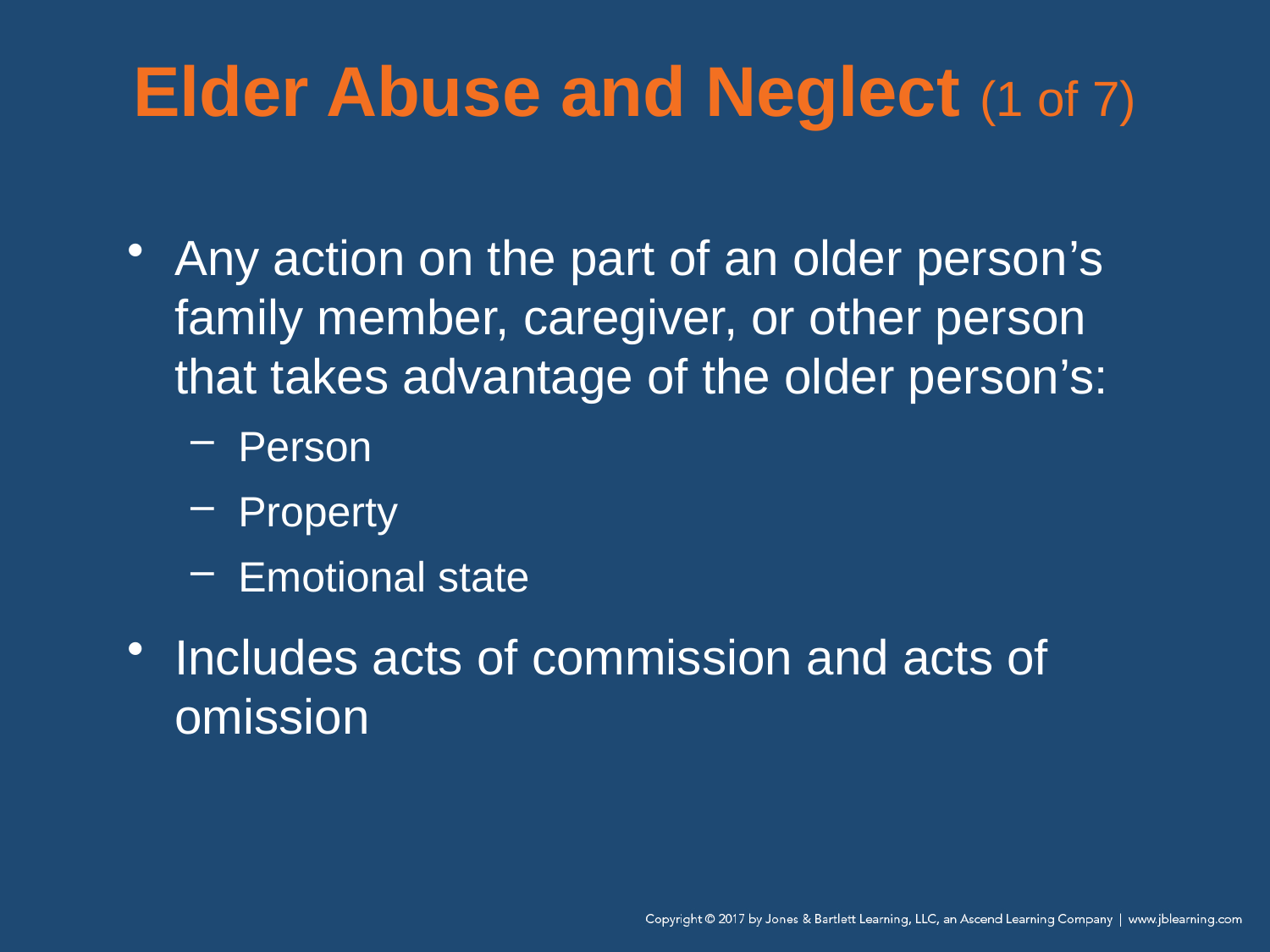

# Elder Abuse and Neglect (1 of 7)
Any action on the part of an older person’s family member, caregiver, or other person that takes advantage of the older person’s:
Person
Property
Emotional state
Includes acts of commission and acts of omission